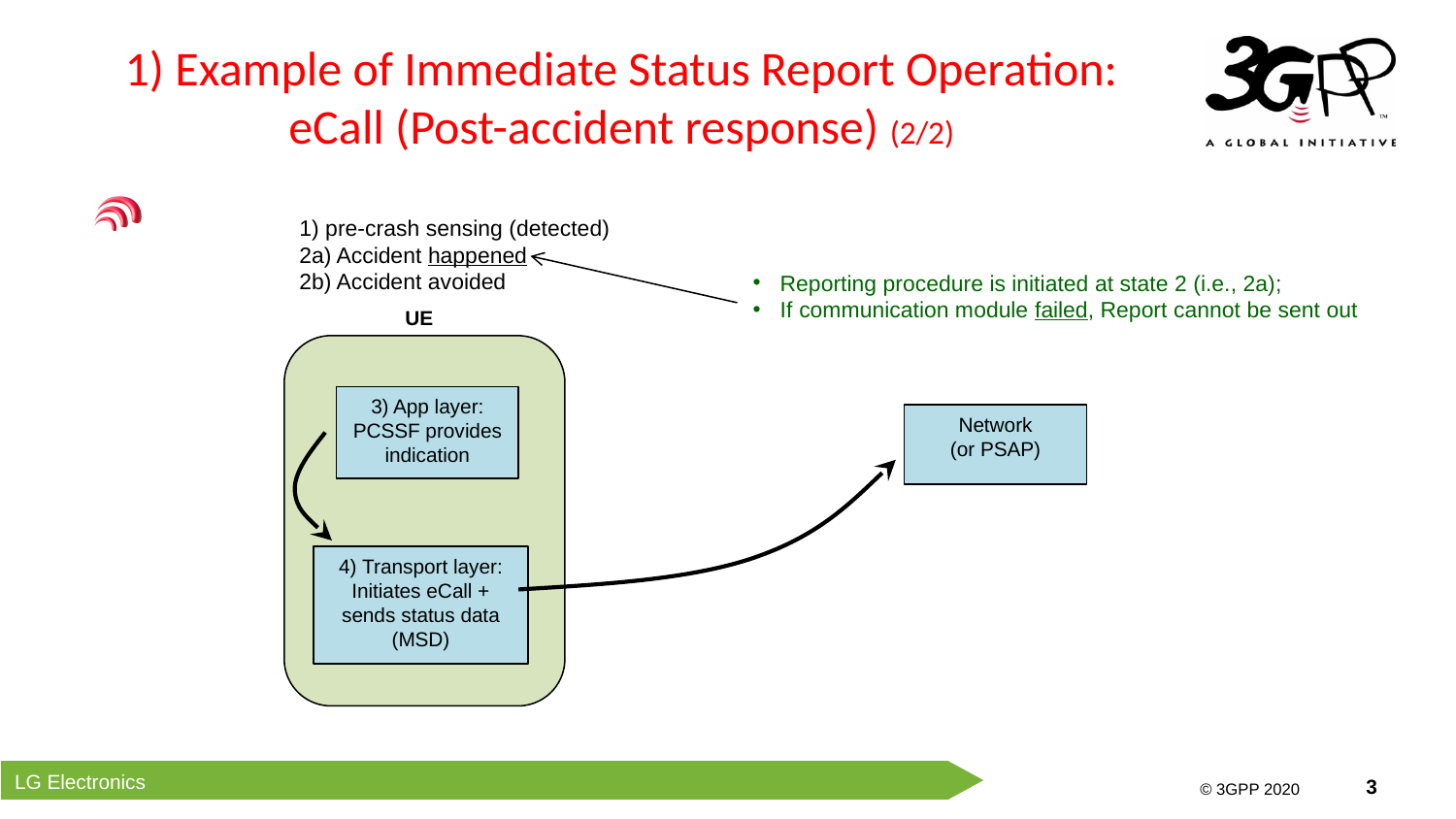

# 1) Example of Immediate Status Report Operation: eCall (Post-accident response) (2/2)

1) pre-crash sensing (detected)
2a) Accident happened
2b) Accident avoided
Reporting procedure is initiated at state 2 (i.e., 2a);
If communication module failed, Report cannot be sent out
UE

3) App layer:
PCSSF provides indication
Network
(or PSAP)

4) Transport layer:
Initiates eCall + sends status data (MSD)